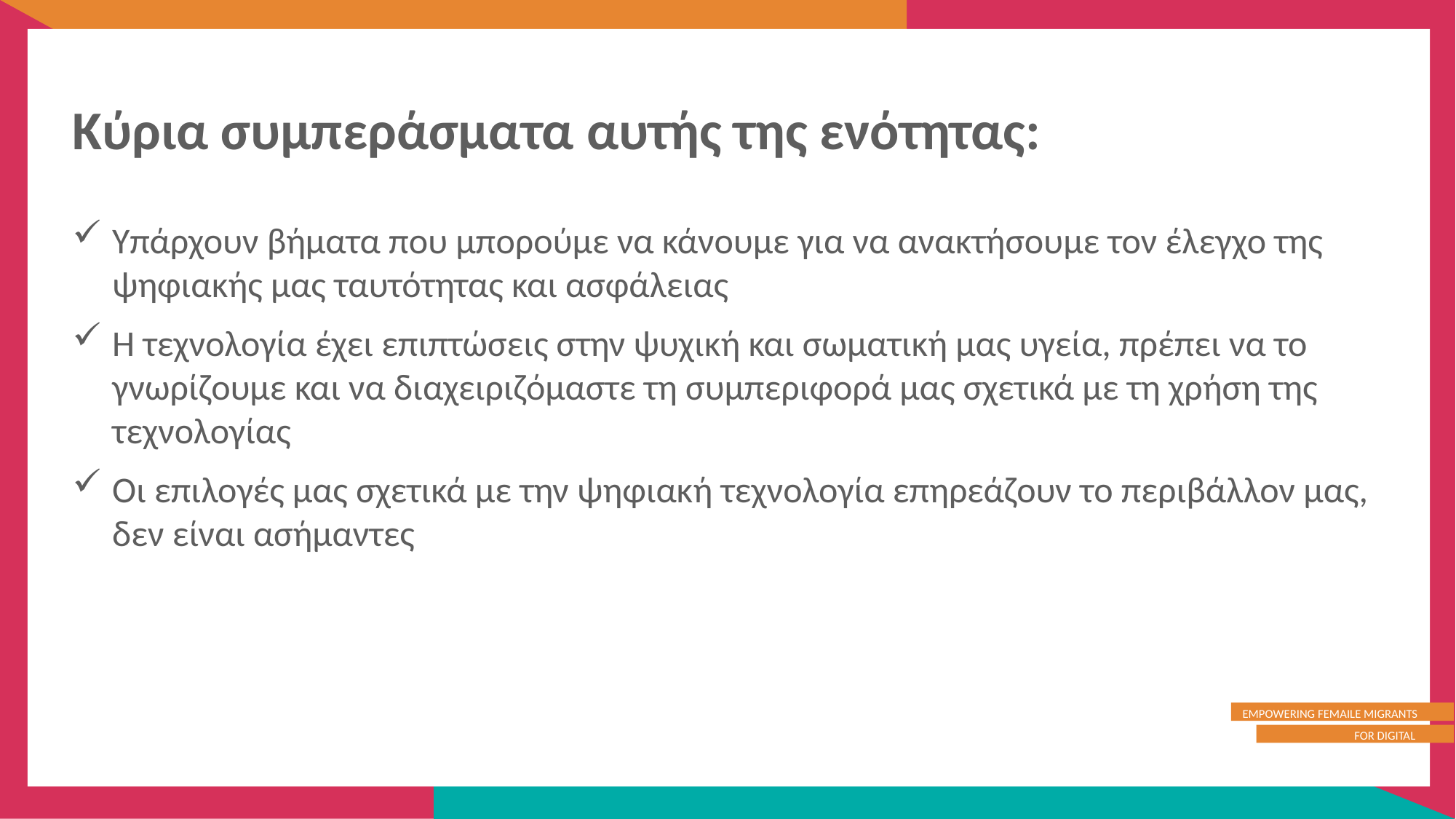

Κύρια συμπεράσματα αυτής της ενότητας:
Υπάρχουν βήματα που μπορούμε να κάνουμε για να ανακτήσουμε τον έλεγχο της ψηφιακής μας ταυτότητας και ασφάλειας
Η τεχνολογία έχει επιπτώσεις στην ψυχική και σωματική μας υγεία, πρέπει να το γνωρίζουμε και να διαχειριζόμαστε τη συμπεριφορά μας σχετικά με τη χρήση της τεχνολογίας
Οι επιλογές μας σχετικά με την ψηφιακή τεχνολογία επηρεάζουν το περιβάλλον μας, δεν είναι ασήμαντες